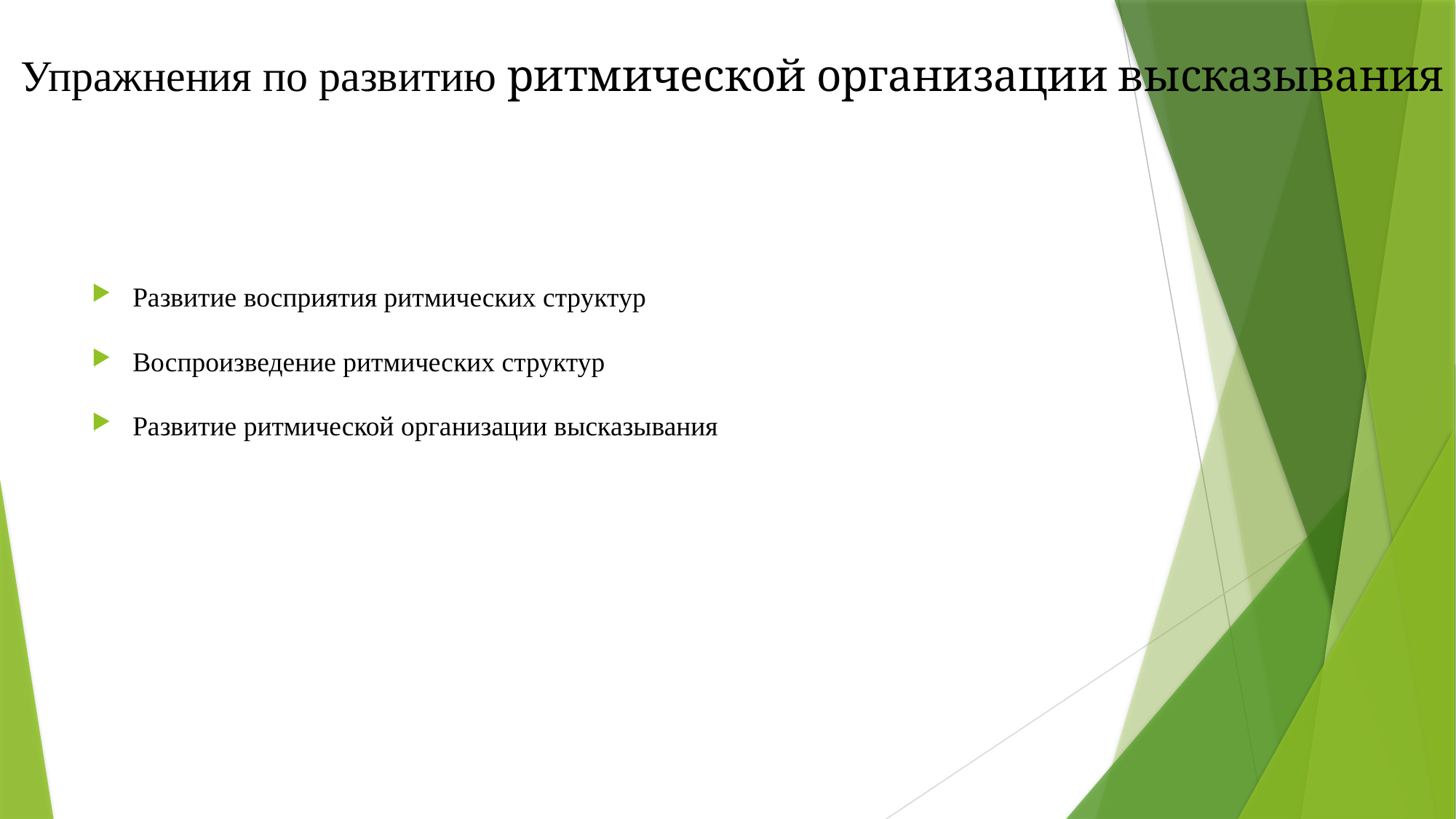

# Упражнения по развитию ритмической организации высказывания :
Развитие восприятия ритмических структур
Воспроизведение ритмических структур
Развитие ритмической организации высказывания